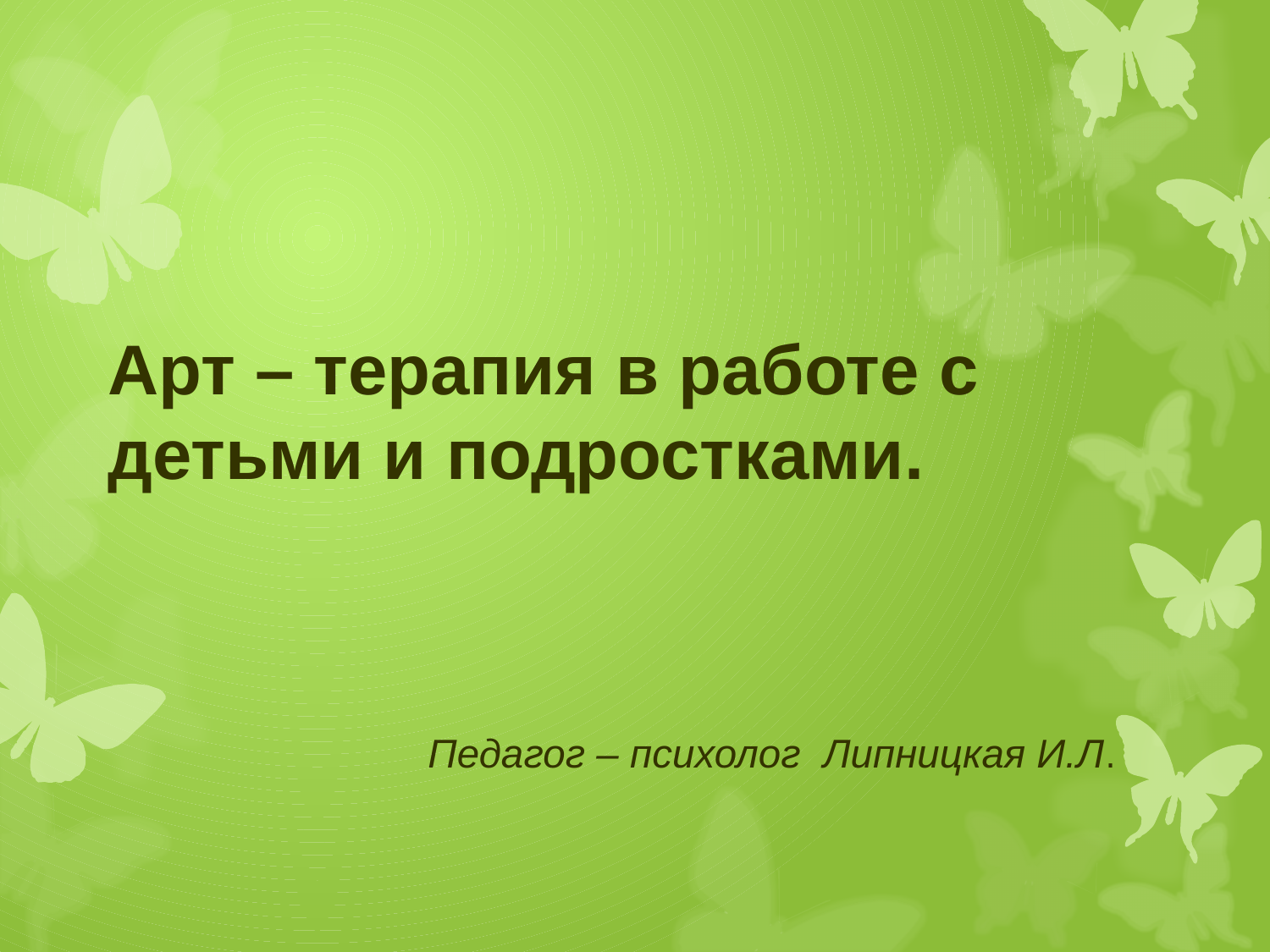

# Арт – терапия в работе с детьми и подростками.

Педагог – психолог  Липницкая И.Л.